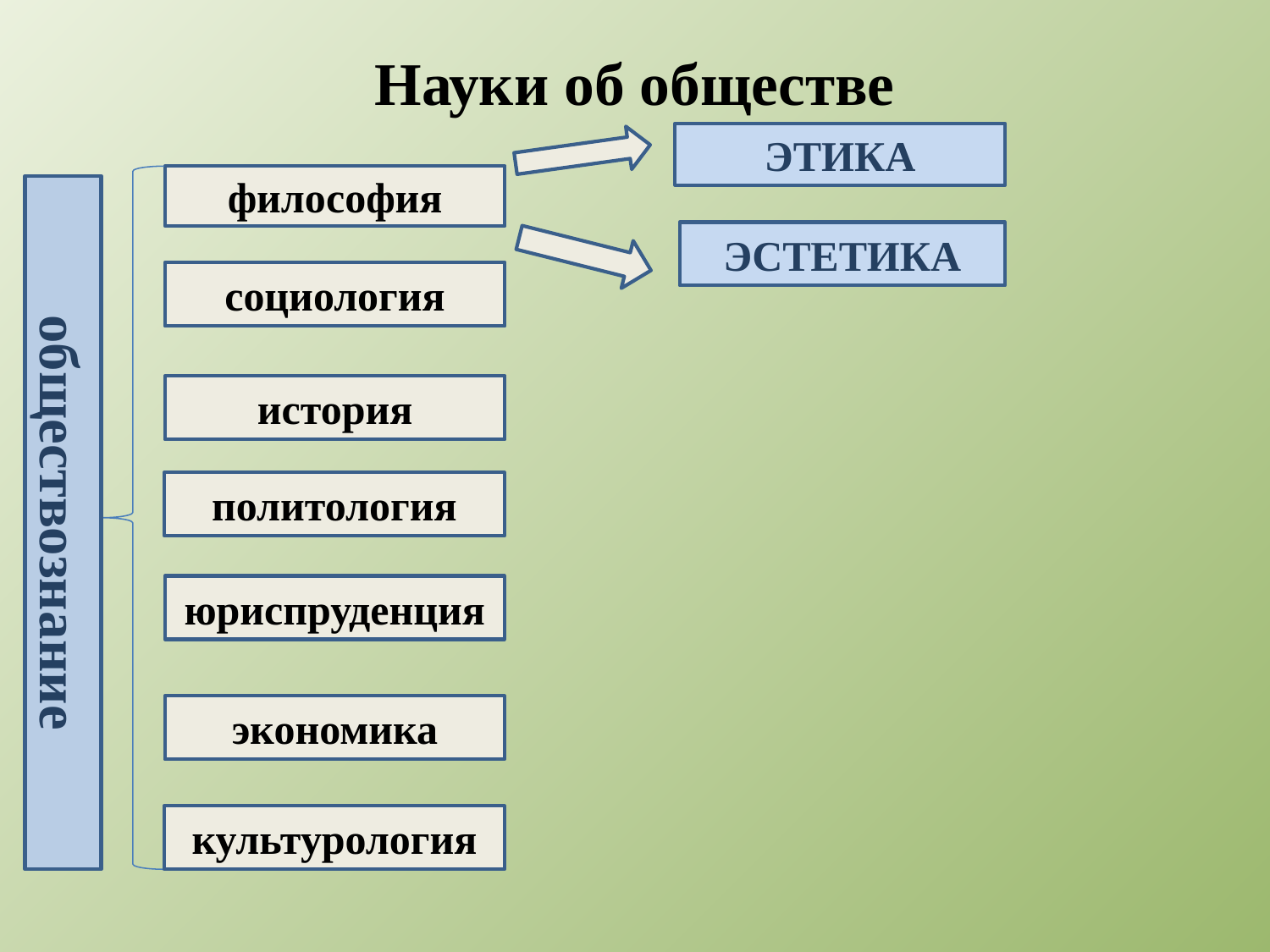

# Науки об обществе
ЭТИКА

философия
обществознание

ЭСТЕТИКА

социология
история
политология
юриспруденция
экономика
культурология